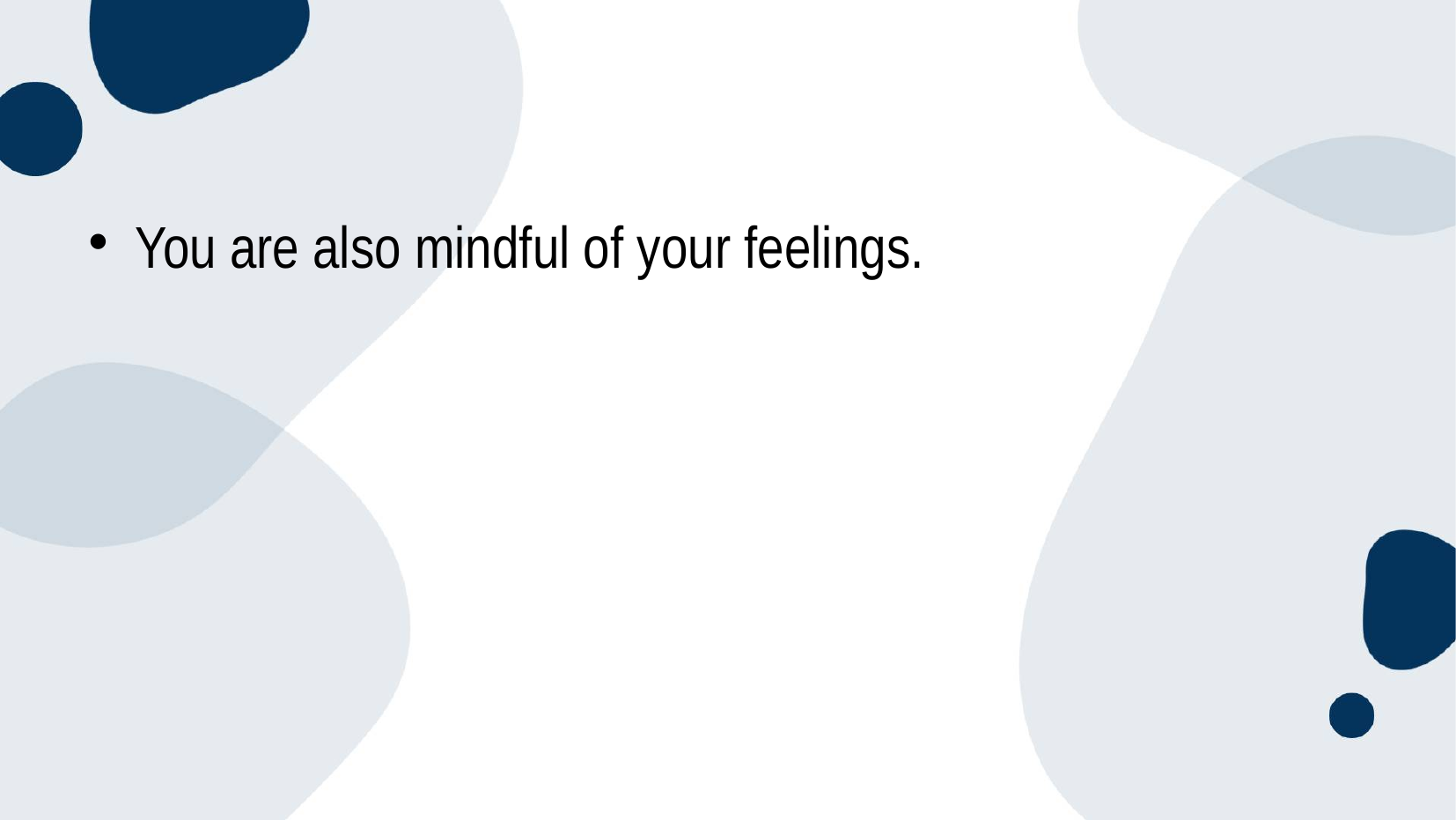

You are also mindful of your feelings.